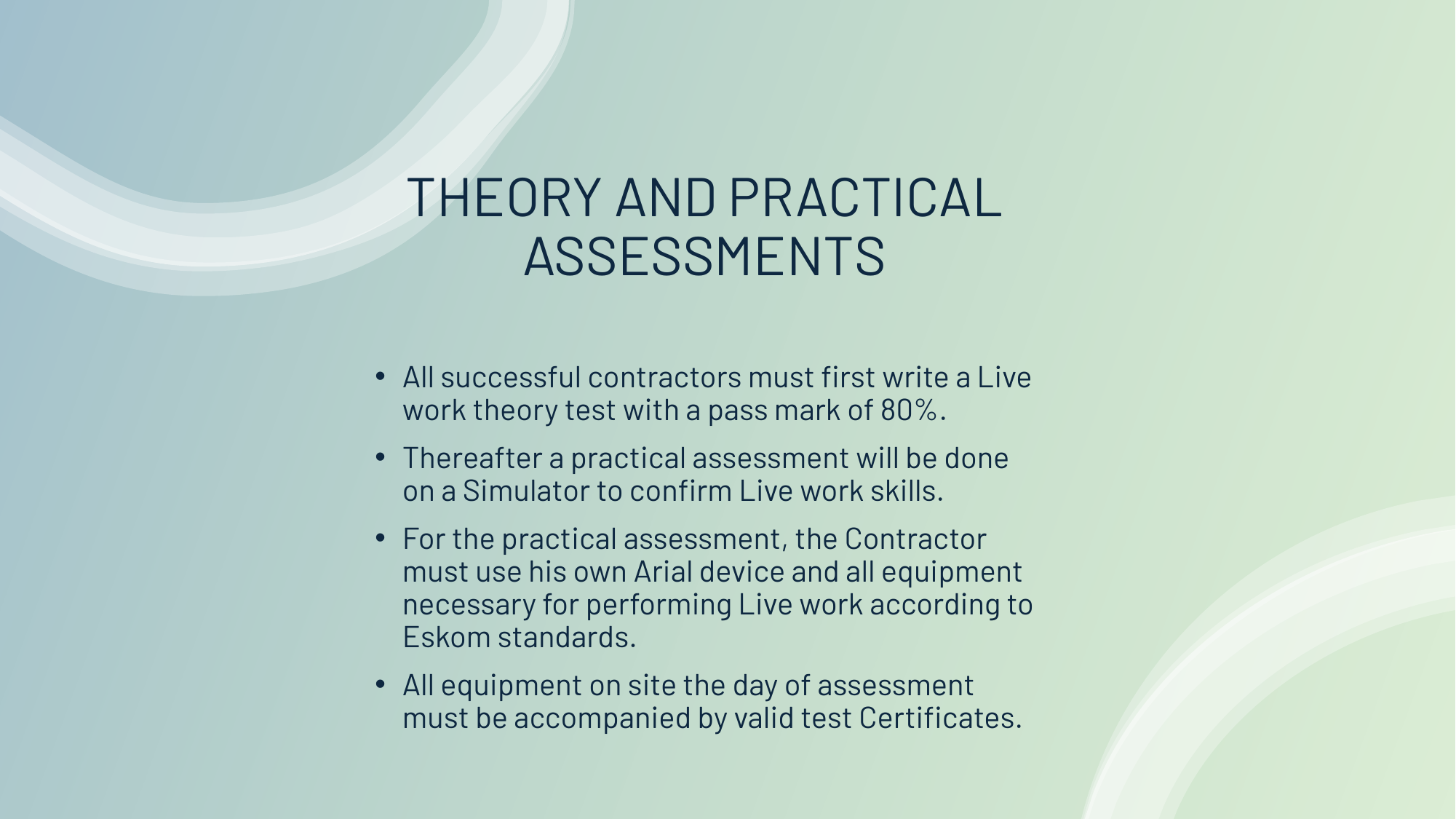

# THEORY AND PRACTICAL ASSESSMENTS
All successful contractors must first write a Live work theory test with a pass mark of 80%.
Thereafter a practical assessment will be done on a Simulator to confirm Live work skills.
For the practical assessment, the Contractor must use his own Arial device and all equipment necessary for performing Live work according to Eskom standards.
All equipment on site the day of assessment must be accompanied by valid test Certificates.